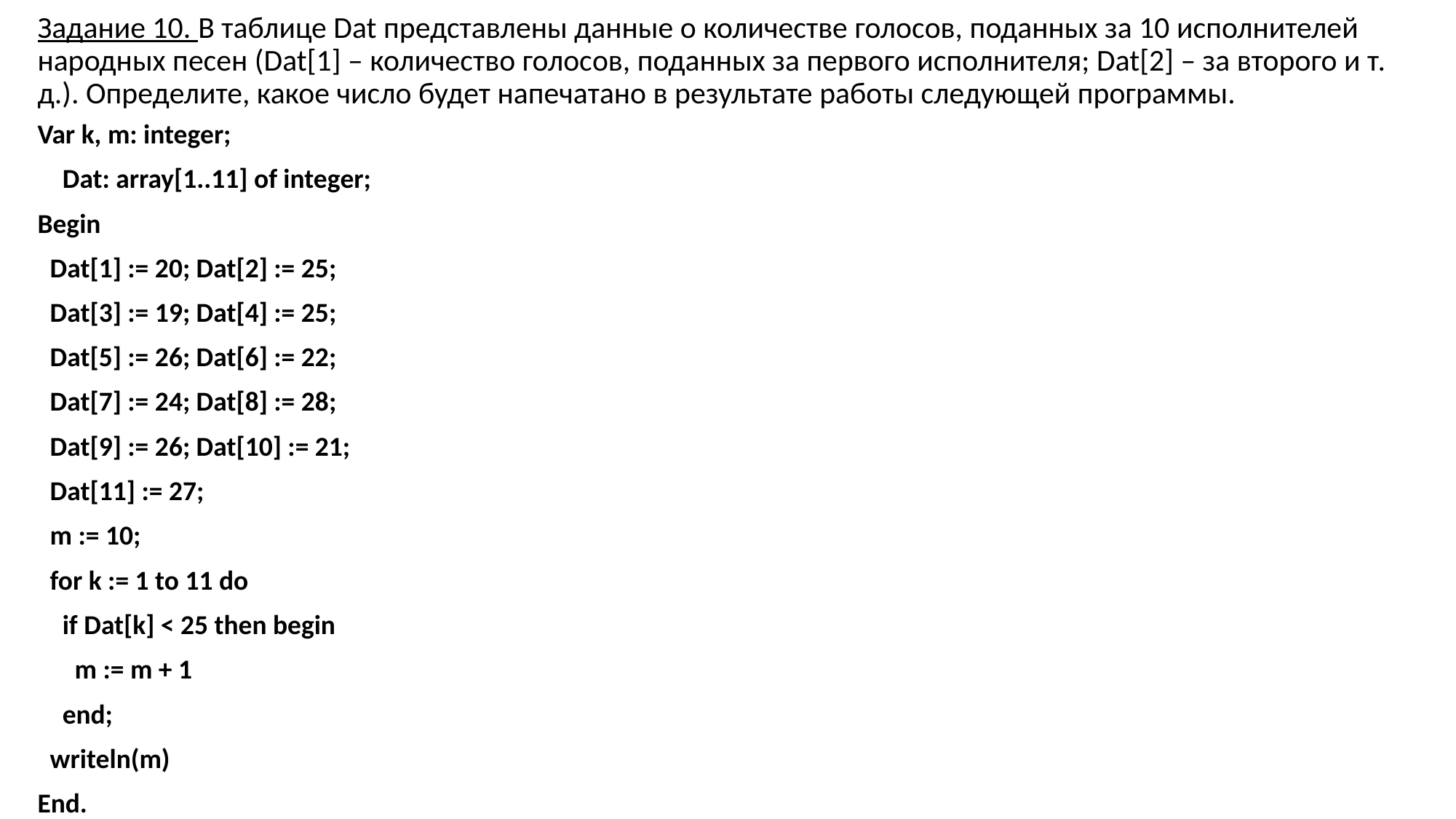

# Задание 10. В таблице Dat представлены данные о количестве голосов, поданных за 10 исполнителей народных песен (Dat[1] – количество голосов, поданных за первого исполнителя; Dat[2] – за второго и т. д.). Определите, какое число будет напечатано в результате работы следующей программы.
Var k, m: integer;
    Dat: array[1..11] of integer;
Begin
  Dat[1] := 20; Dat[2] := 25;
  Dat[3] := 19; Dat[4] := 25;
  Dat[5] := 26; Dat[6] := 22;
  Dat[7] := 24; Dat[8] := 28;
  Dat[9] := 26; Dat[10] := 21;
  Dat[11] := 27;
  m := 10;
  for k := 1 to 11 do
    if Dat[k] < 25 then begin
      m := m + 1
    end;
  writeln(m)
End.